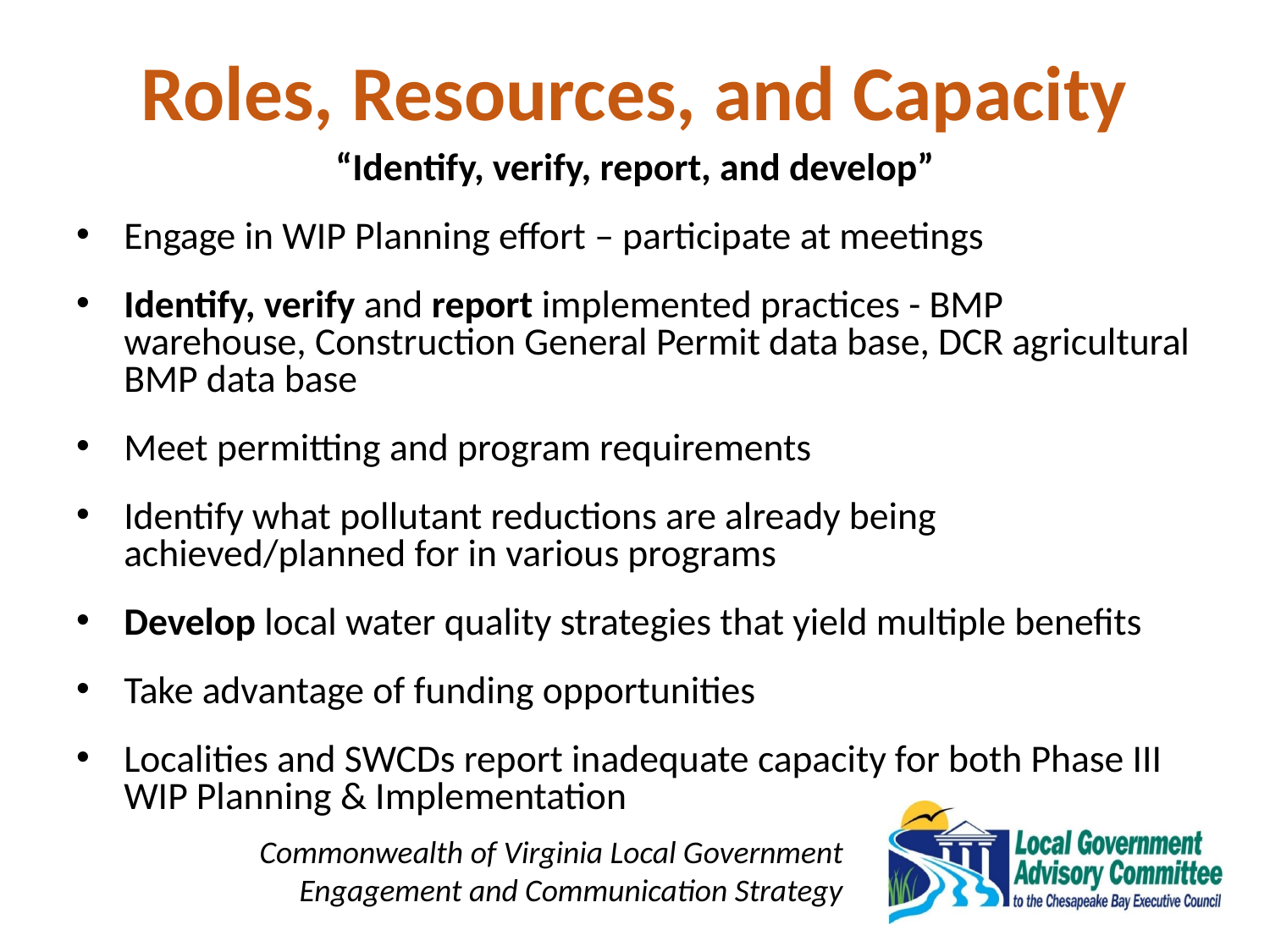

# Roles, Resources, and Capacity
“Identify, verify, report, and develop”
Engage in WIP Planning effort – participate at meetings
Identify, verify and report implemented practices - BMP warehouse, Construction General Permit data base, DCR agricultural BMP data base
Meet permitting and program requirements
Identify what pollutant reductions are already being achieved/planned for in various programs
Develop local water quality strategies that yield multiple benefits
Take advantage of funding opportunities
Localities and SWCDs report inadequate capacity for both Phase III WIP Planning & Implementation

Commonwealth of Virginia Local Government
Engagement and Communication Strategy